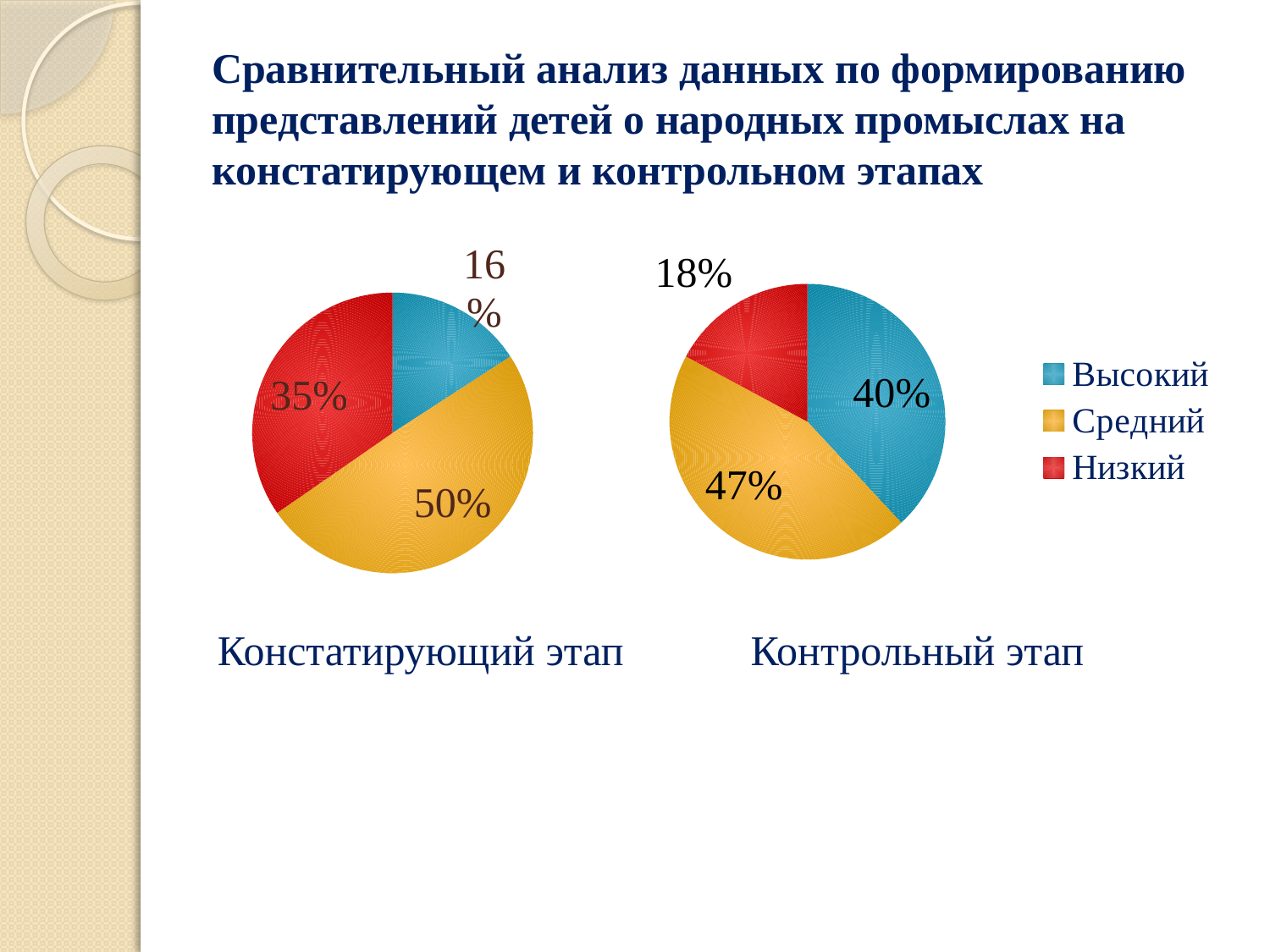

# Сравнительный анализ данных по формированию представлений детей о народных промыслах на констатирующем и контрольном этапах

### Chart

| Category | Контрольный этап |
|---|---|
| Высокий | 0.16 |
| Средний | 0.5 |
| Низкий | 0.35 |

### Chart

| Category | Столбец1 |
|---|---|
| Высокий | 0.4 |
| Средний | 0.47 |
| Низкий | 0.18 |
Констатирующий этап            Контрольный этап